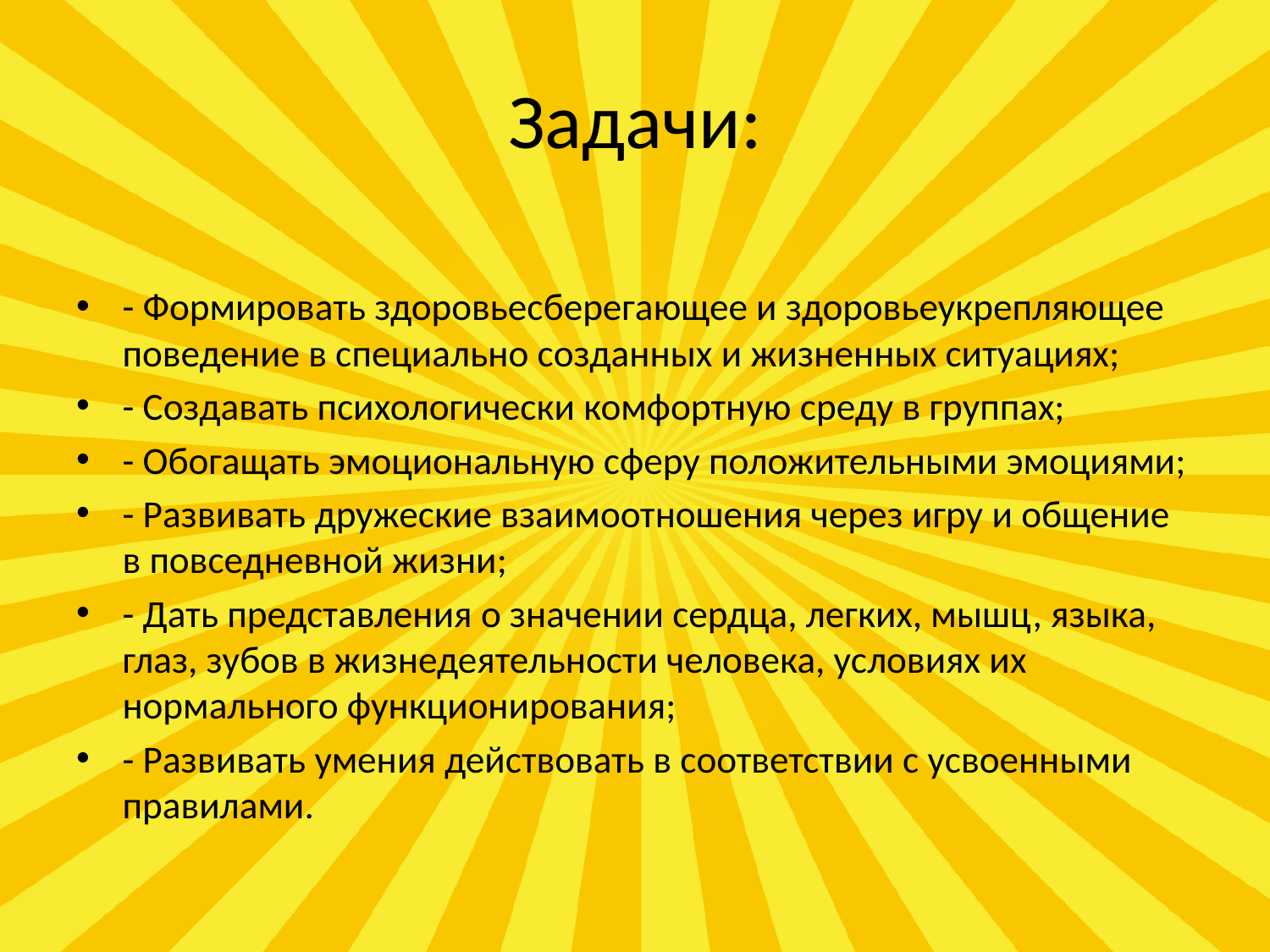

# Задачи:

- Формировать здоровьесберегающее и здоровьеукрепляющее поведение в специально созданных и жизненных ситуациях;
- Создавать психологически комфортную среду в группах;
- Обогащать эмоциональную сферу положительными эмоциями;
- Развивать дружеские взаимоотношения через игру и общение в повседневной жизни;
- Дать представления о значении сердца, легких, мышц, языка, глаз, зубов в жизнедеятельности человека, условиях их нормального функционирования;
- Развивать умения действовать в соответствии с усвоенными правилами.